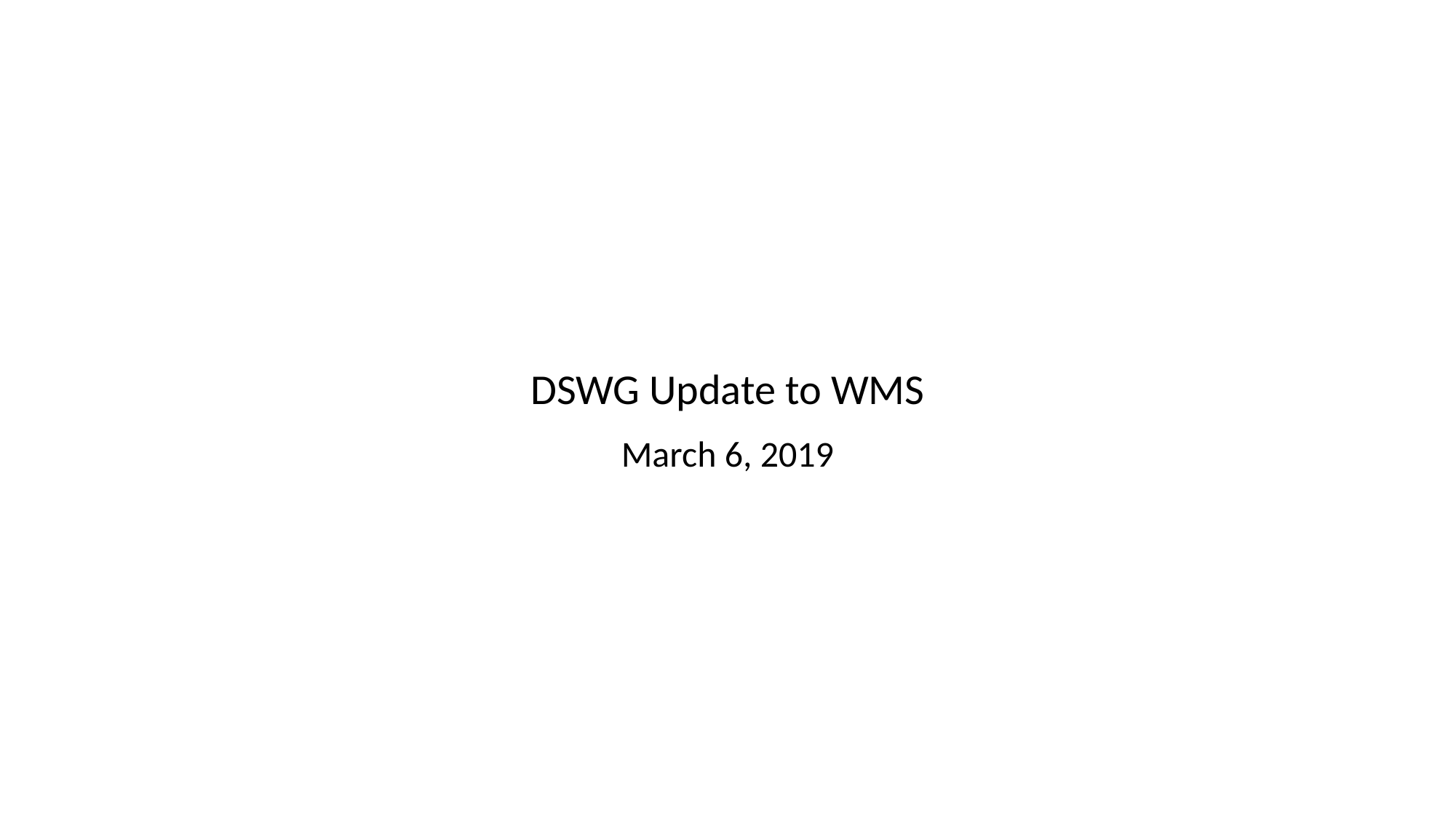

# DSWG Update to WMS
March 6, 2019